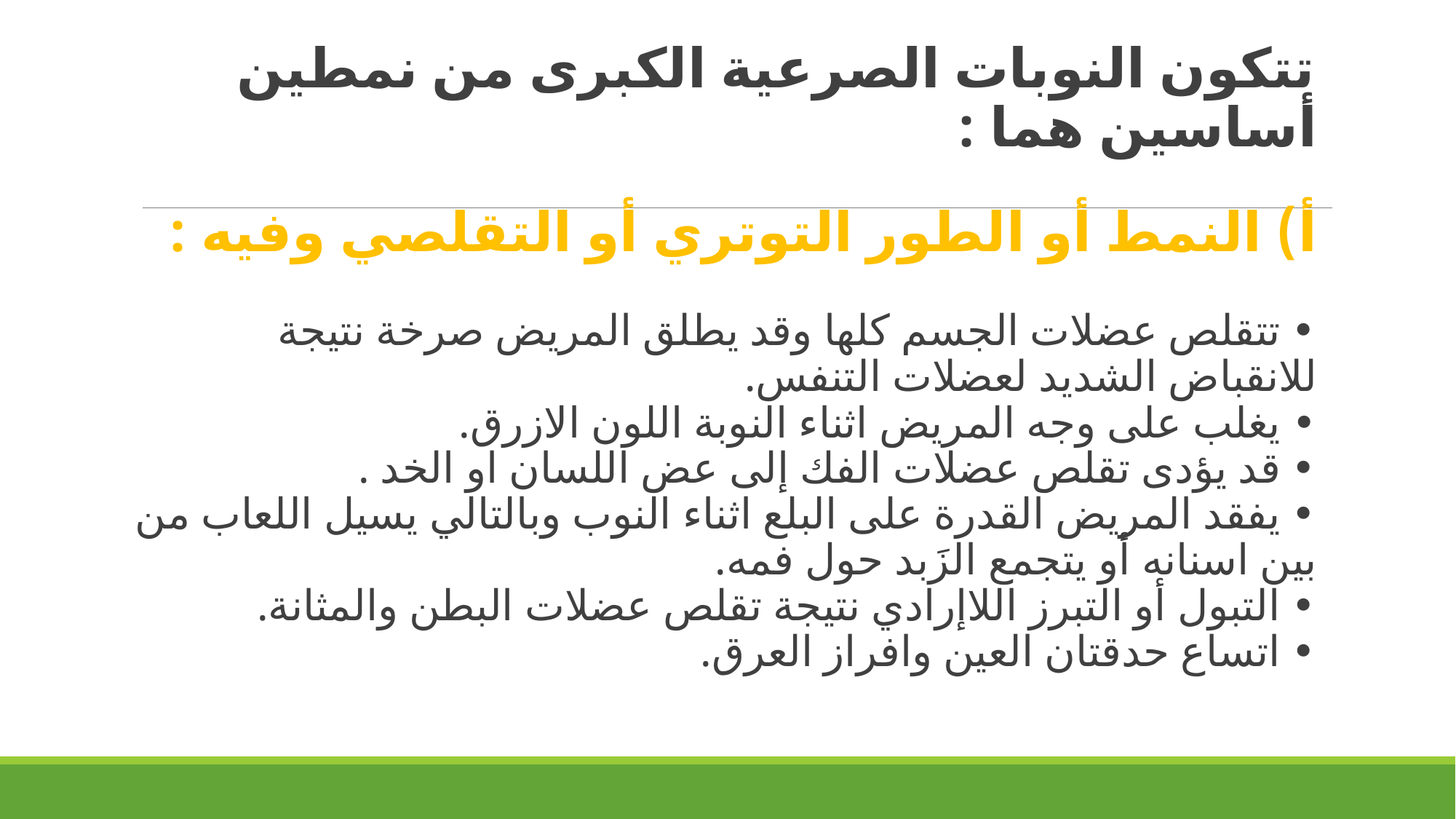

تتكون النوبات الصرعية الكبرى من نمطين أساسين هما :
أ‌) النمط أو الطور التوتري أو التقلصي وفيه :
• تتقلص عضلات الجسم كلها وقد يطلق المريض صرخة نتيجة للانقباض الشديد لعضلات التنفس.
• يغلب على وجه المريض اثناء النوبة اللون الازرق.
• قد يؤدى تقلص عضلات الفك إلى عض اللسان او الخد .
• يفقد المريض القدرة على البلع اثناء النوب وبالتالي يسيل اللعاب من بين اسنانه أو يتجمع الزَبد حول فمه.
• التبول أو التبرز اللاإرادي نتيجة تقلص عضلات البطن والمثانة.
• اتساع حدقتان العين وافراز العرق.